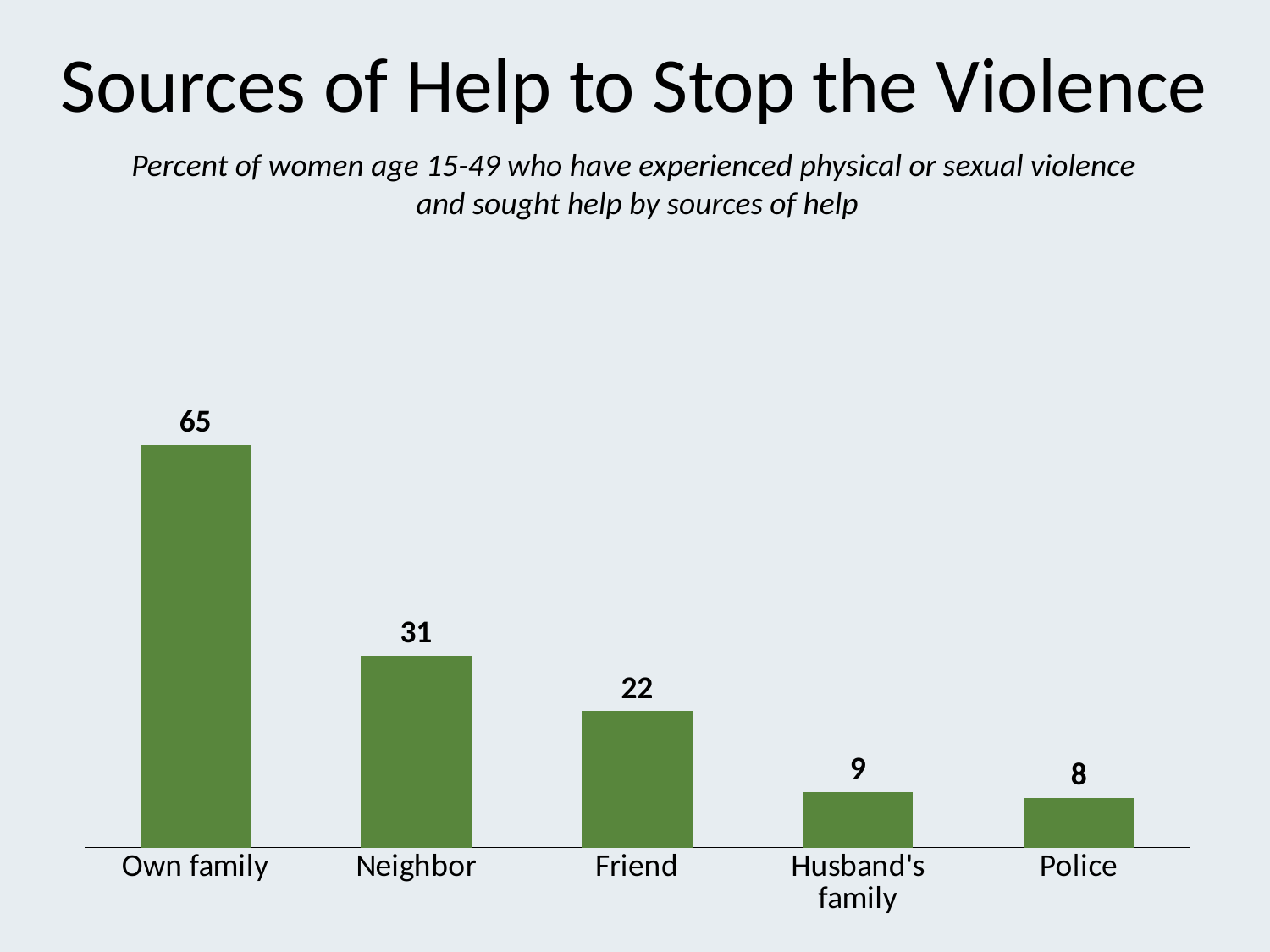

# Sources of Help to Stop the Violence
Percent of women age 15-49 who have experienced physical or sexual violence
and sought help by sources of help

### Chart

| Category | Series 1 |
|---|---|
| Own family | 65.0 |
| Neighbor | 31.0 |
| Friend | 22.0 |
| Husband's family | 9.0 |
| Police | 8.0 |